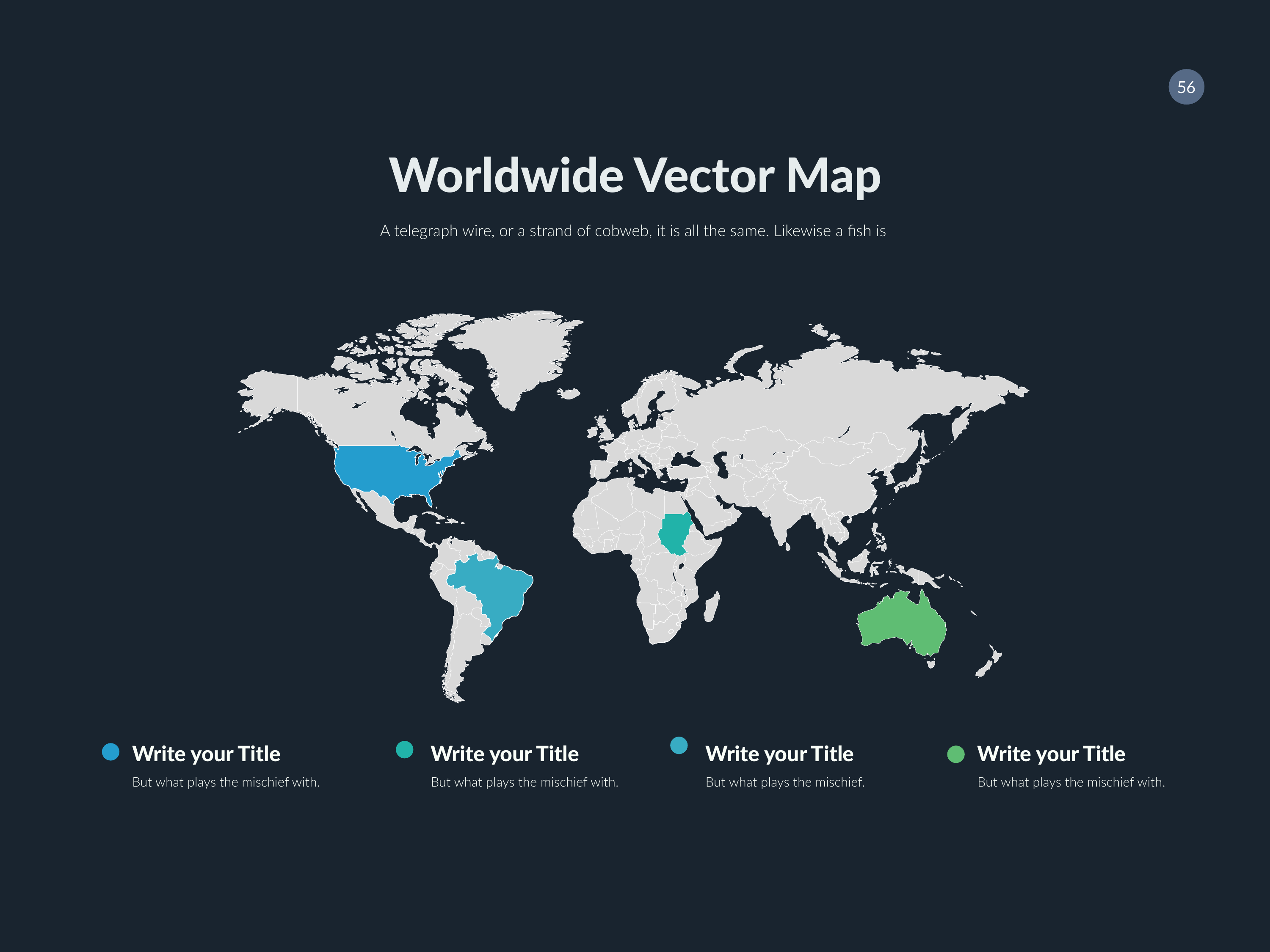

Worldwide Vector Map
A telegraph wire, or a strand of cobweb, it is all the same. Likewise a fish is

Write your Title
But what plays the mischief with.
Write your Title
But what plays the mischief with.
Write your Title
But what plays the mischief.
Write your Title
But what plays the mischief with.